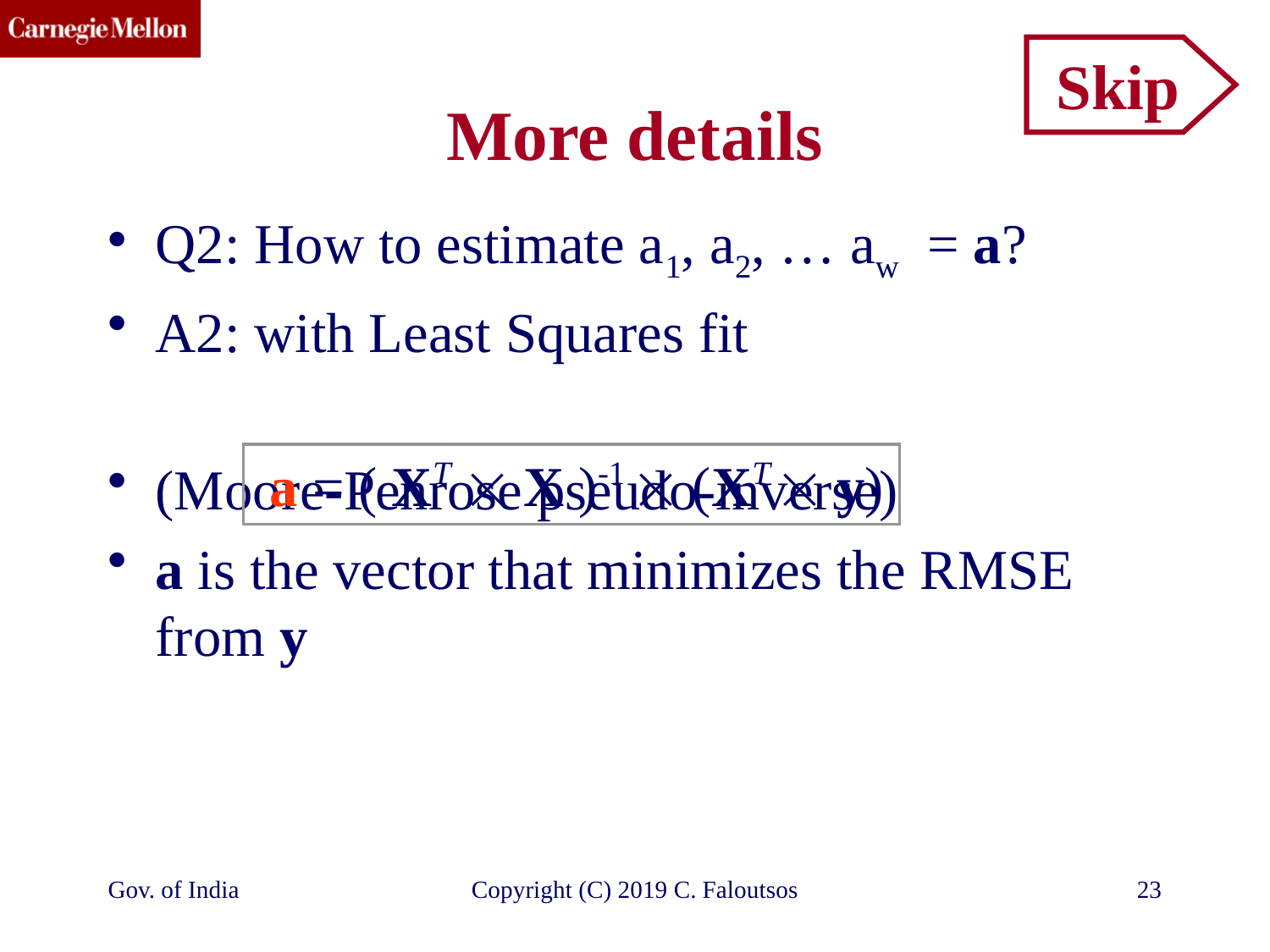

Skip
# More details
Q2: How to estimate a1, a2, … aw  = a?
A2: with Least Squares fit

(Moore-Penrose pseudo-inverse)
a is the vector that minimizes the RMSE from y

 a = ( XT × X )-1 × (XT × y)
Gov. of India
Copyright (C) 2019 C. Faloutsos
23